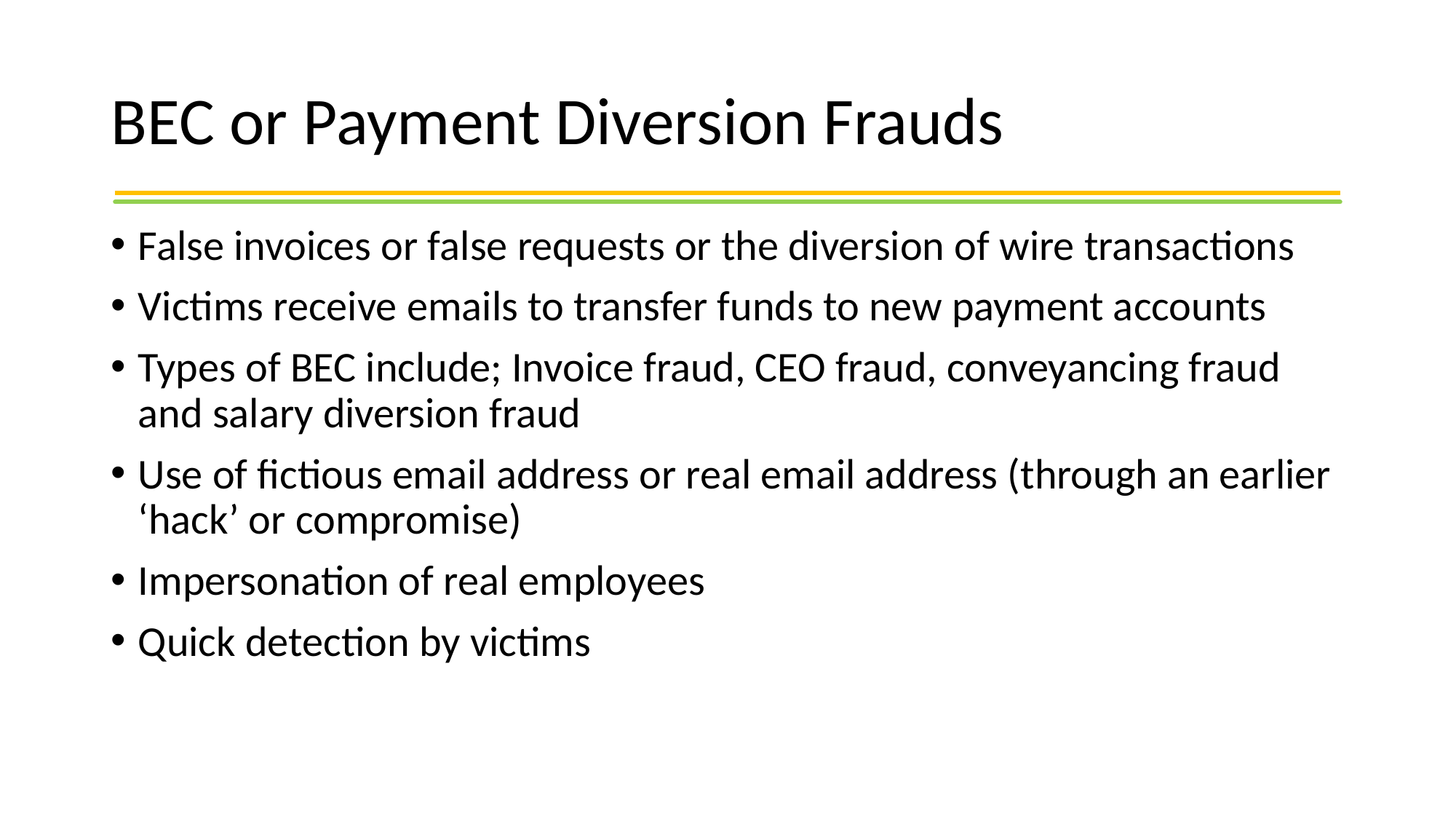

# BEC or Payment Diversion Frauds
False invoices or false requests or the diversion of wire transactions
Victims receive emails to transfer funds to new payment accounts
Types of BEC include; Invoice fraud, CEO fraud, conveyancing fraud and salary diversion fraud
Use of fictious email address or real email address (through an earlier ‘hack’ or compromise)
Impersonation of real employees
Quick detection by victims